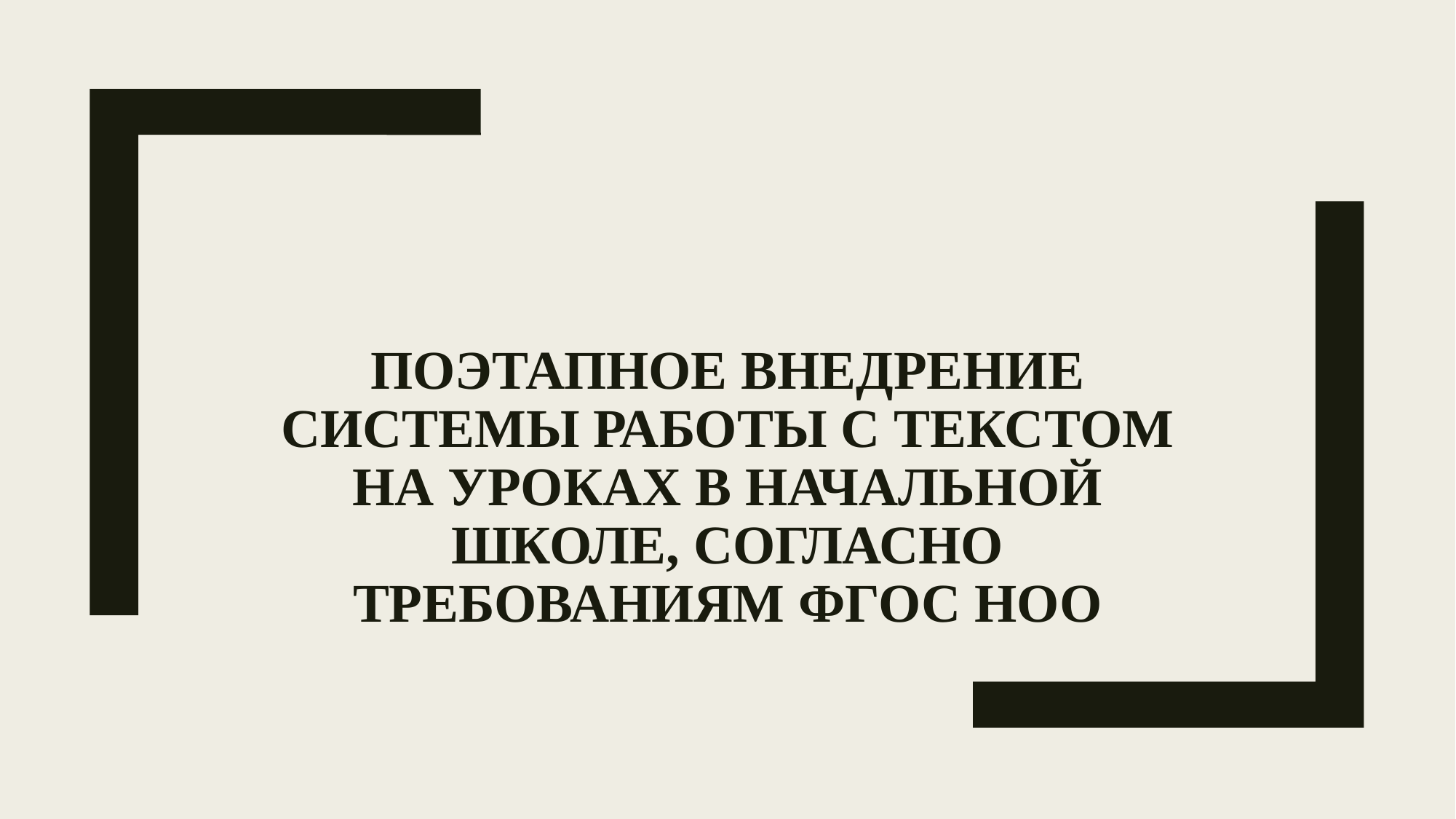

# поэтапное внедрение системы работы с текстом на уроках в начальной школе, согласно требованиям ФГОС НОО